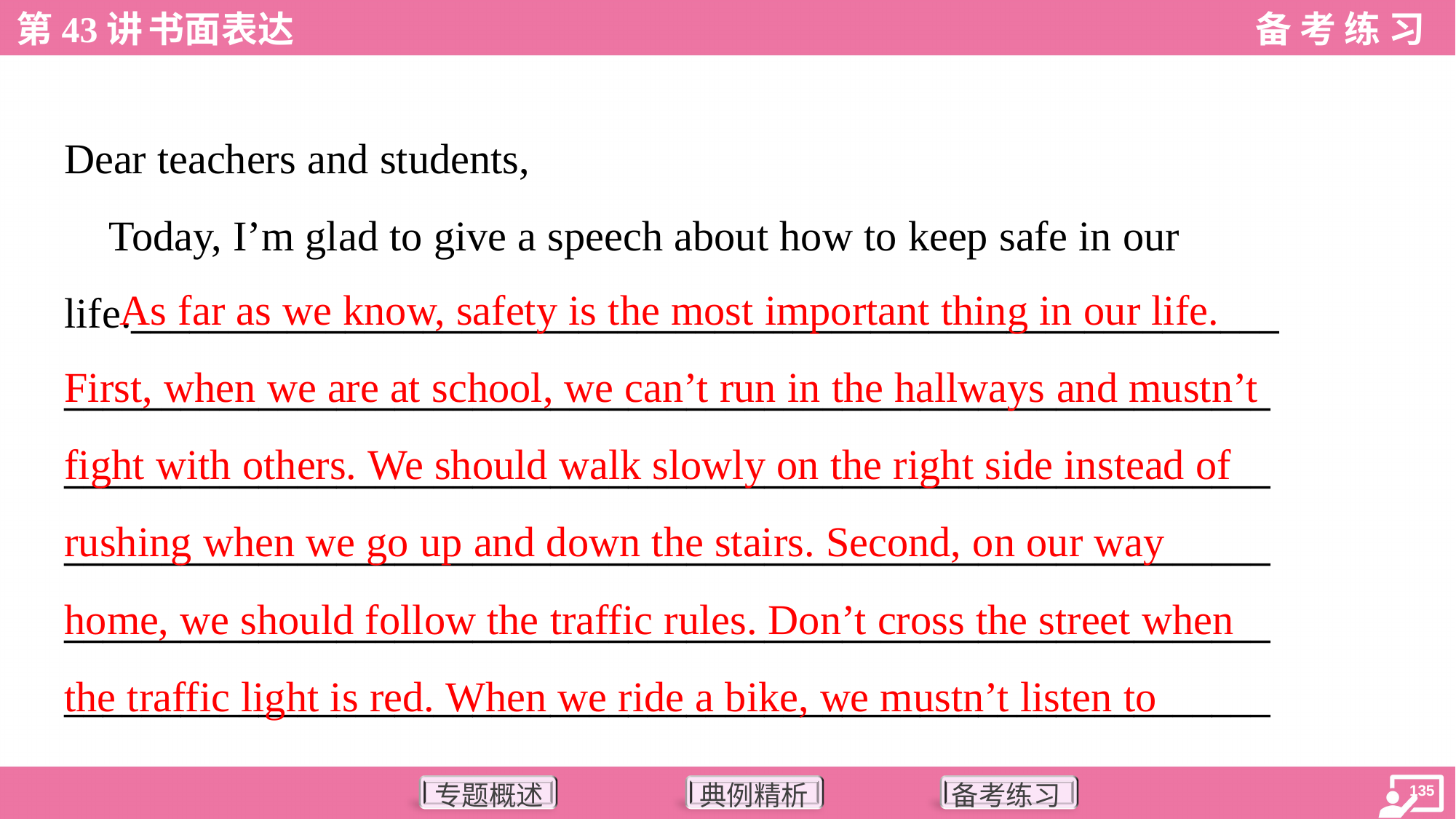

Dear teachers and students,
    Today, I’m glad to give a speech about how to keep safe in our
life.___________________________________________________________
______________________________________________________________
______________________________________________________________
______________________________________________________________
______________________________________________________________
______________________________________________________________
     As far as we know, safety is the most important thing in our life.
First, when we are at school, we can’t run in the hallways and mustn’t
fight with others. We should walk slowly on the right side instead of
rushing when we go up and down the stairs. Second, on our way
home, we should follow the traffic rules. Don’t cross the street when
the traffic light is red. When we ride a bike, we mustn’t listen to